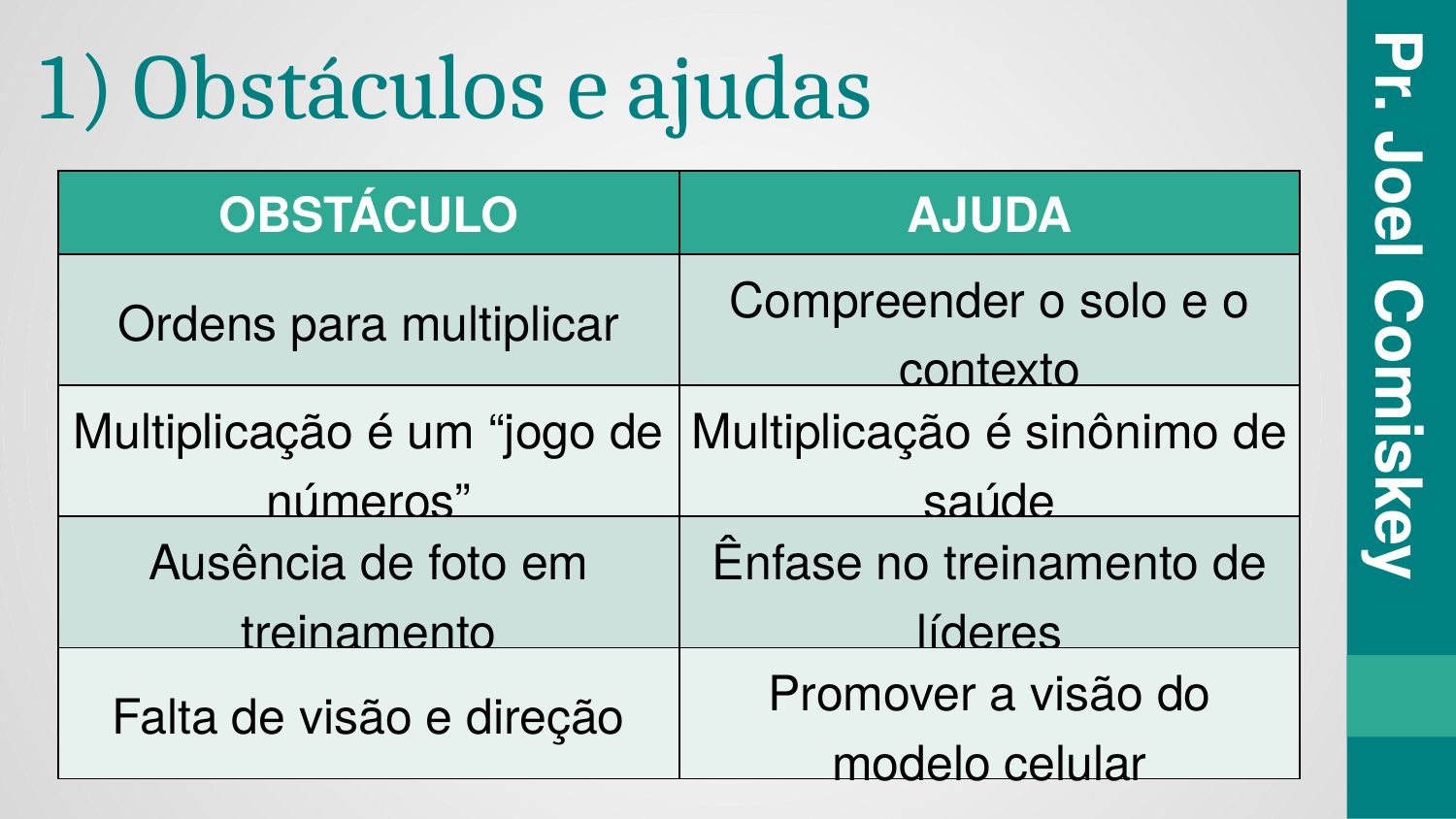

# 1) Obstáculos e ajudas
| OBSTÁCULO | AJUDA |
| --- | --- |
| Ordens para multiplicar | Compreender o solo e o contexto |
| Multiplicação é um “jogo de números” | Multiplicação é sinônimo de saúde |
| Ausência de foto em treinamento | Ênfase no treinamento de líderes |
| Falta de visão e direção | Promover a visão do modelo celular |
Pr. Joel Comiskey